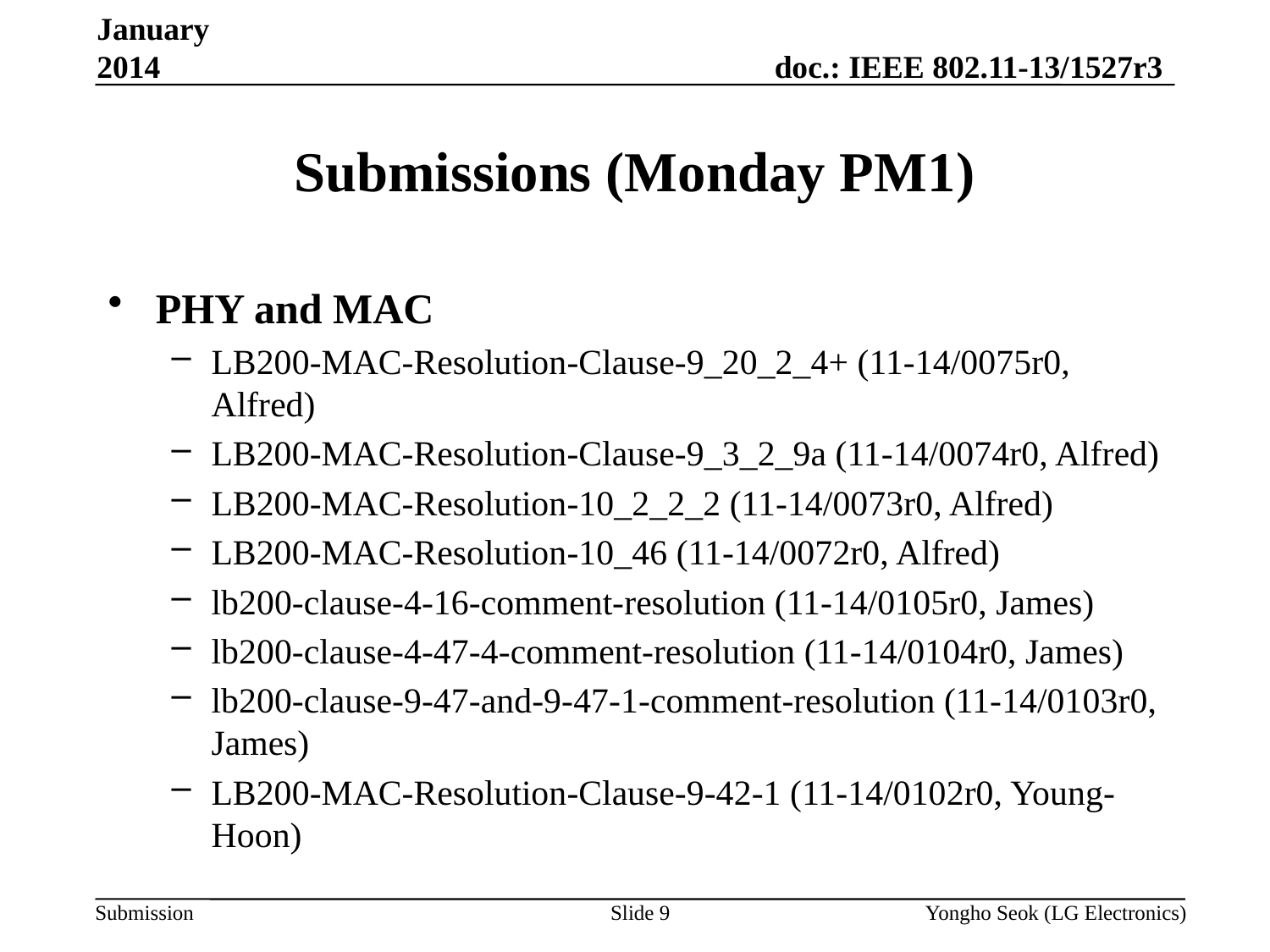

January 2014
# Submissions (Monday PM1)
PHY and MAC
LB200-MAC-Resolution-Clause-9_20_2_4+ (11-14/0075r0, Alfred)
LB200-MAC-Resolution-Clause-9_3_2_9a (11-14/0074r0, Alfred)
LB200-MAC-Resolution-10_2_2_2 (11-14/0073r0, Alfred)
LB200-MAC-Resolution-10_46 (11-14/0072r0, Alfred)
lb200-clause-4-16-comment-resolution (11-14/0105r0, James)
lb200-clause-4-47-4-comment-resolution (11-14/0104r0, James)
lb200-clause-9-47-and-9-47-1-comment-resolution (11-14/0103r0, James)
LB200-MAC-Resolution-Clause-9-42-1 (11-14/0102r0, Young-Hoon)

Slide 9
Yongho Seok (LG Electronics)